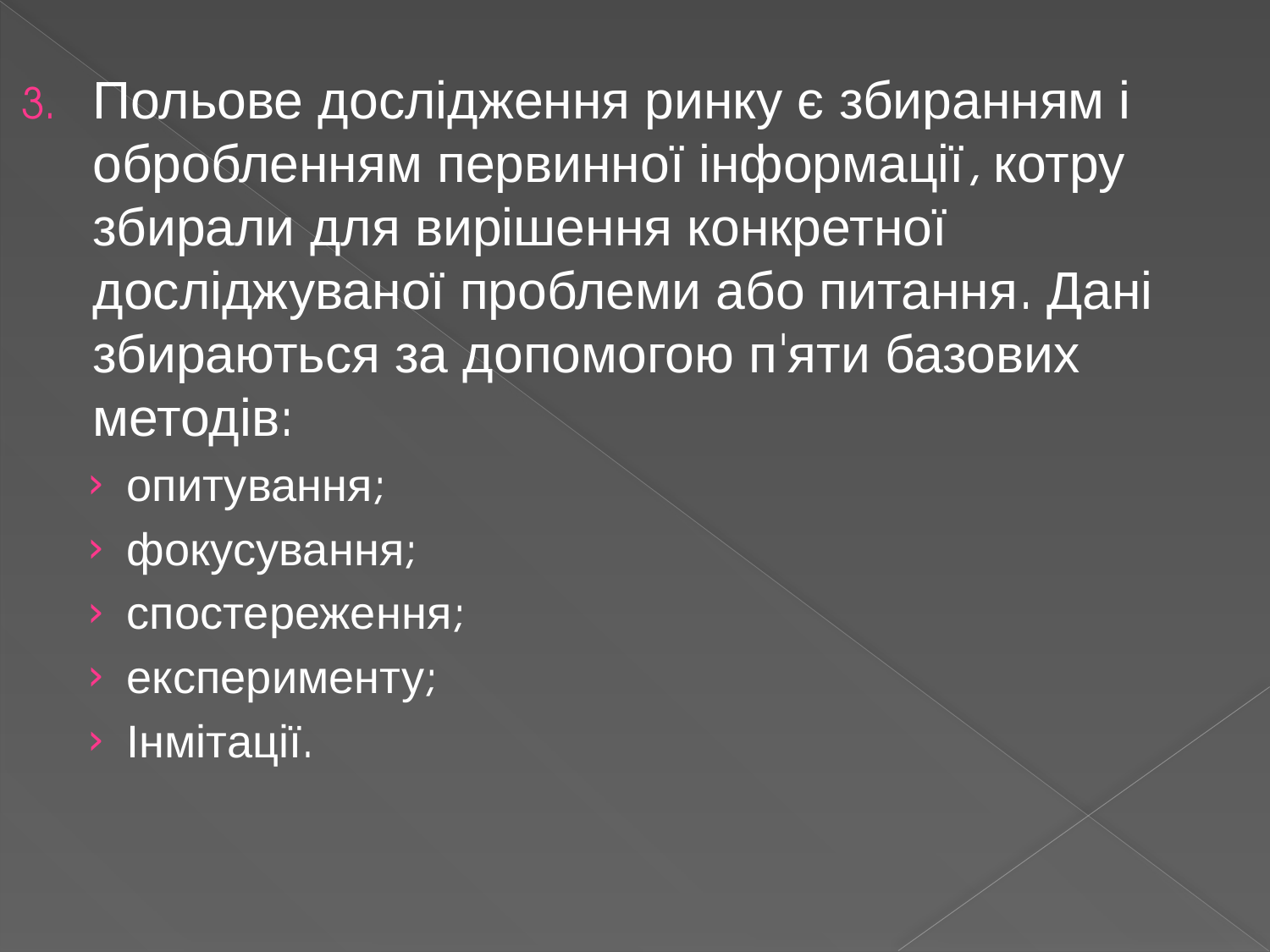

Польове дослідження ринку є збиранням і обробленням первинної інформації, котру збирали для вирішення конкретної досліджуваної проблеми або питання. Дані збираються за допомогою п'яти базових методів:
опитування;
фокусування;
спостереження;
експерименту;
Інмітації.